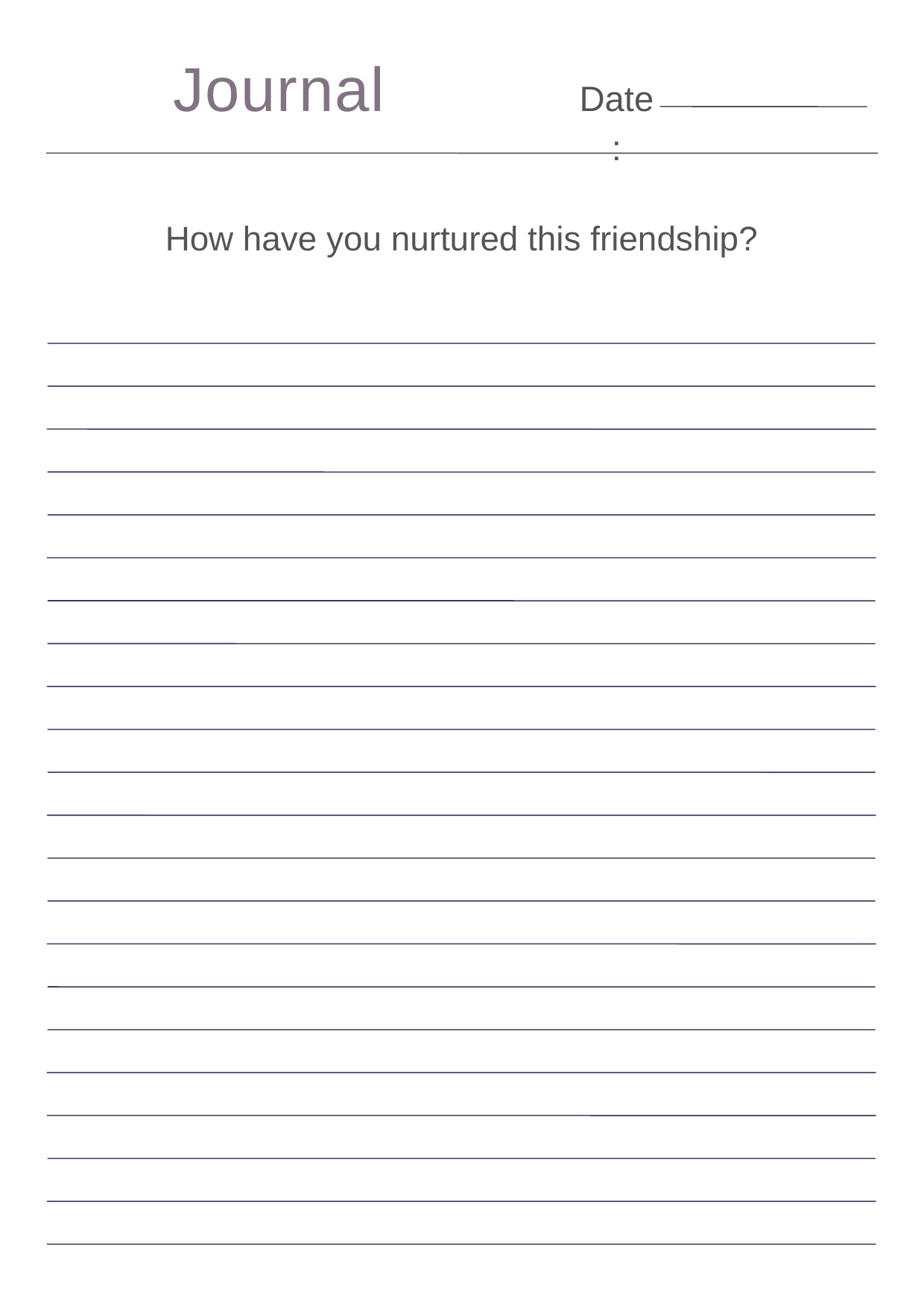

Journal
Date:

How have you nurtured this friendship?